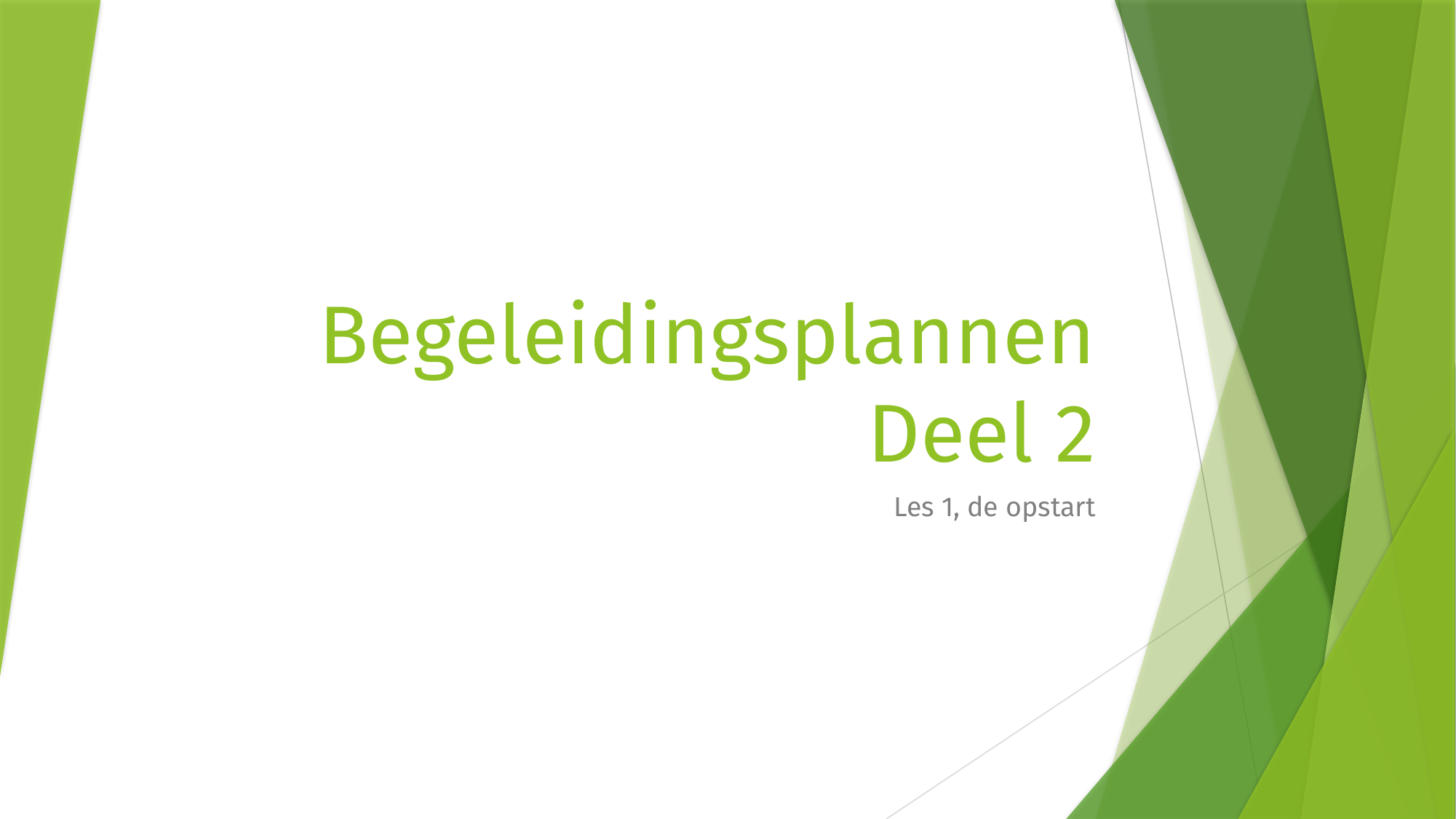

# Begeleidingsplannen Deel 2
Les 1, de opstart